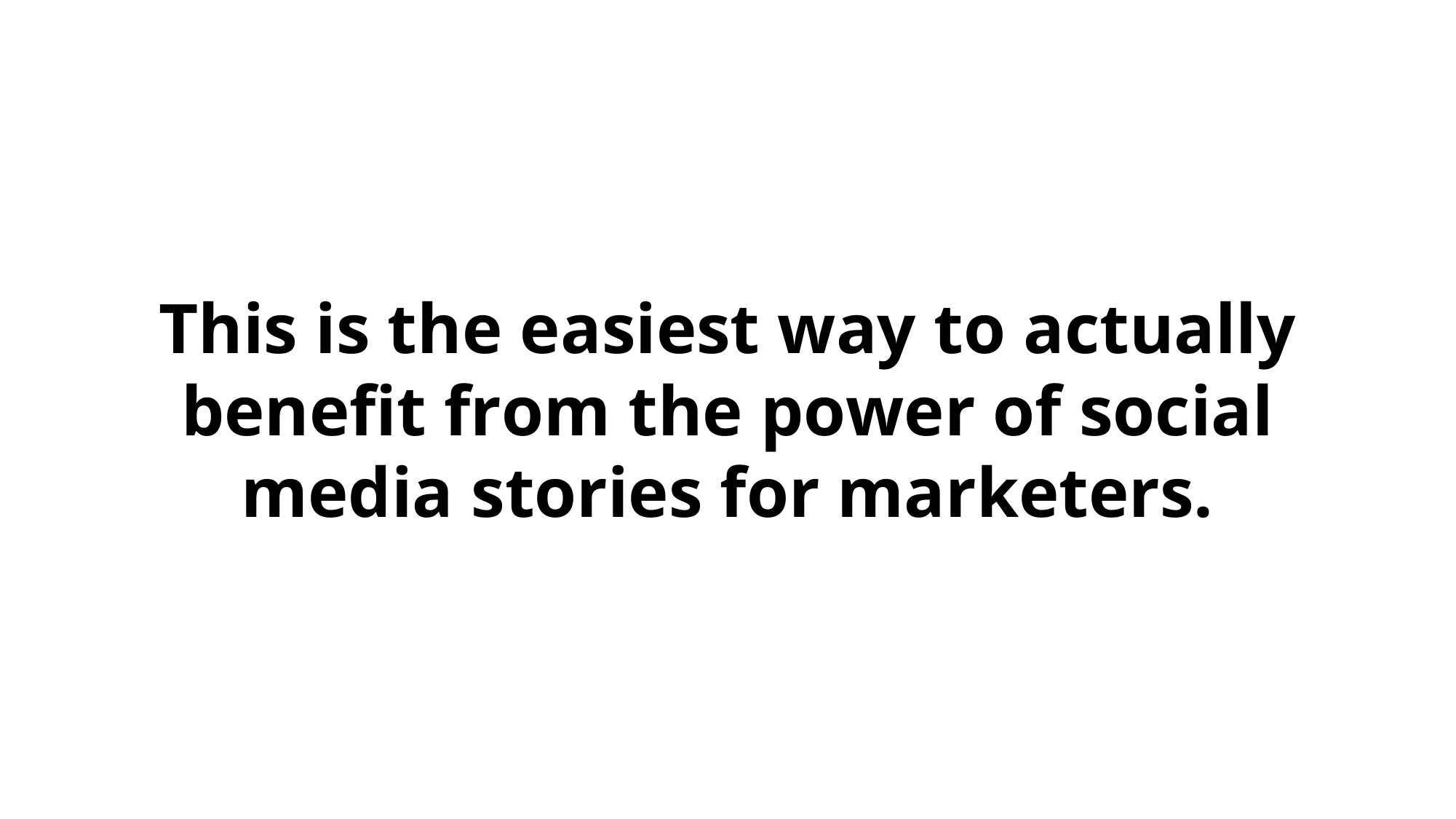

This is the easiest way to actually benefit from the power of social media stories for marketers.